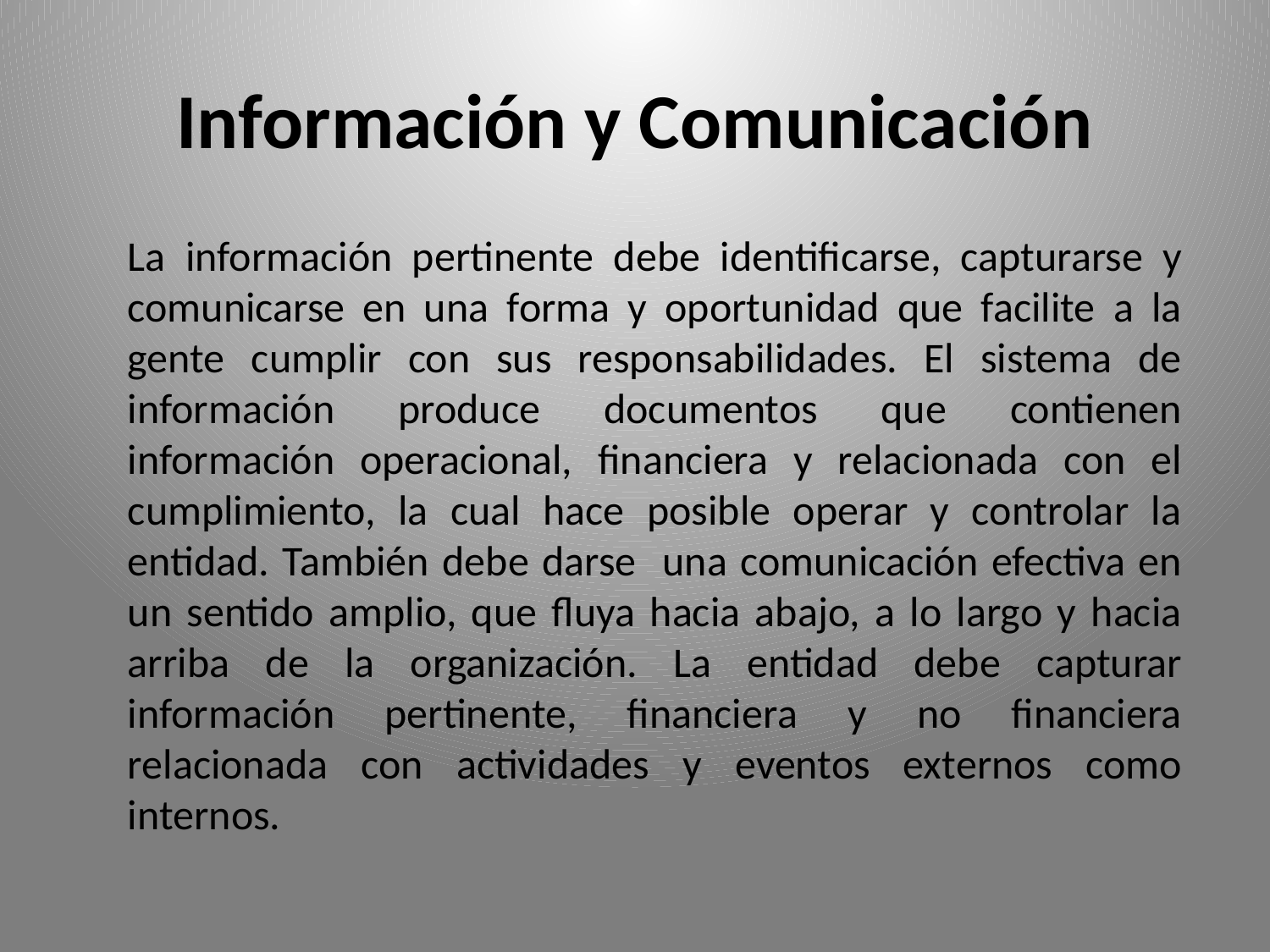

# Información y Comunicación
La información pertinente debe identificarse, capturarse y comunicarse en una forma y oportunidad que facilite a la gente cumplir con sus responsabilidades. El sistema de información produce documentos que contienen información operacional, financiera y relacionada con el cumplimiento, la cual hace posible operar y controlar la entidad. También debe darse  una comunicación efectiva en un sentido amplio, que fluya hacia abajo, a lo largo y hacia arriba de la organización. La entidad debe capturar información pertinente, financiera y no financiera relacionada con actividades y eventos externos como internos.